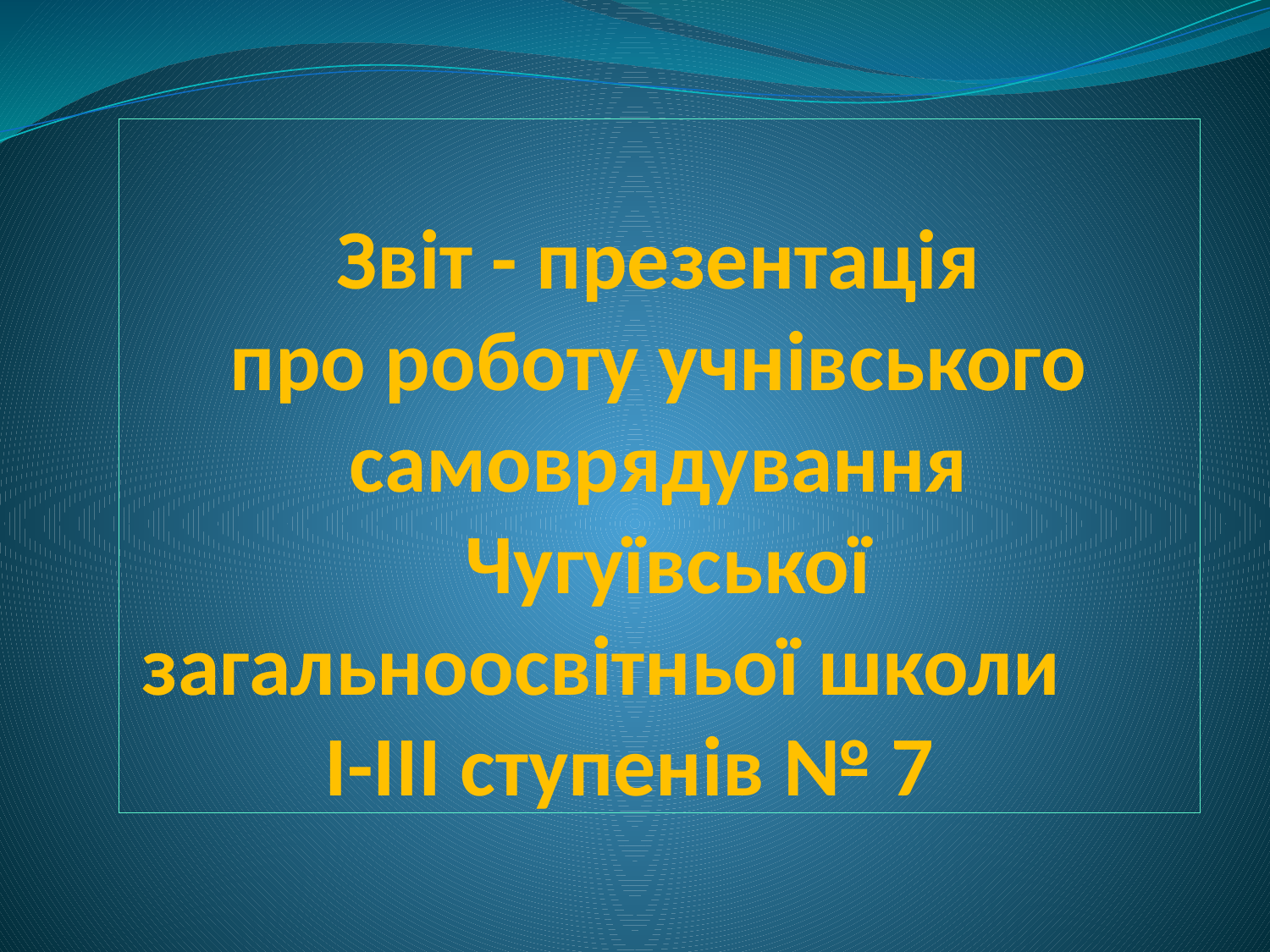

# Звіт - презентація про роботу учнівського самоврядування Чугуївської загальноосвітньої школи       І-ІІІ ступенів № 7